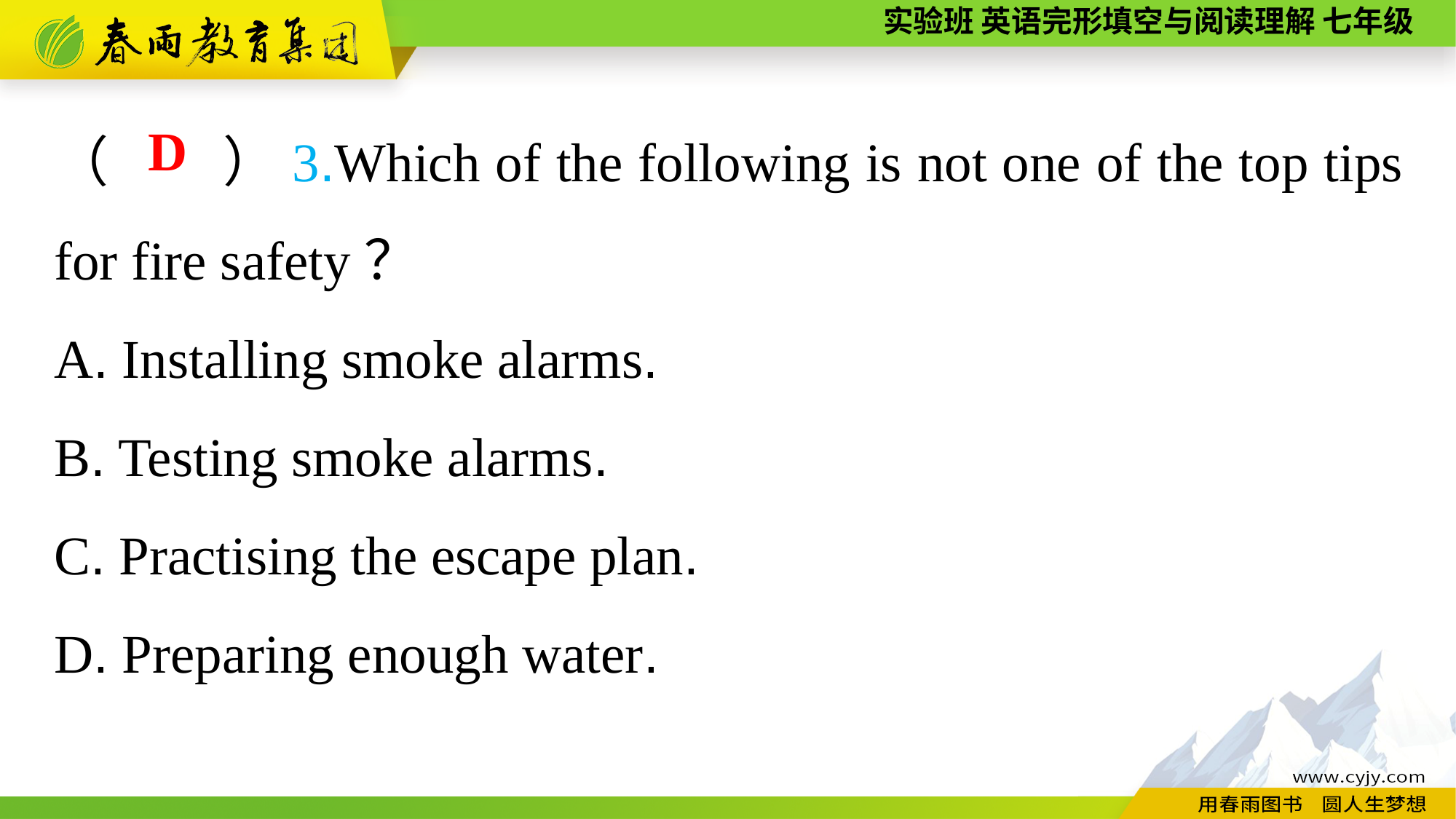

（　　）3.Which of the following is not one of the top tips for fire safety？
A. Installing smoke alarms.
B. Testing smoke alarms.
C. Practising the escape plan.
D. Preparing enough water.
D